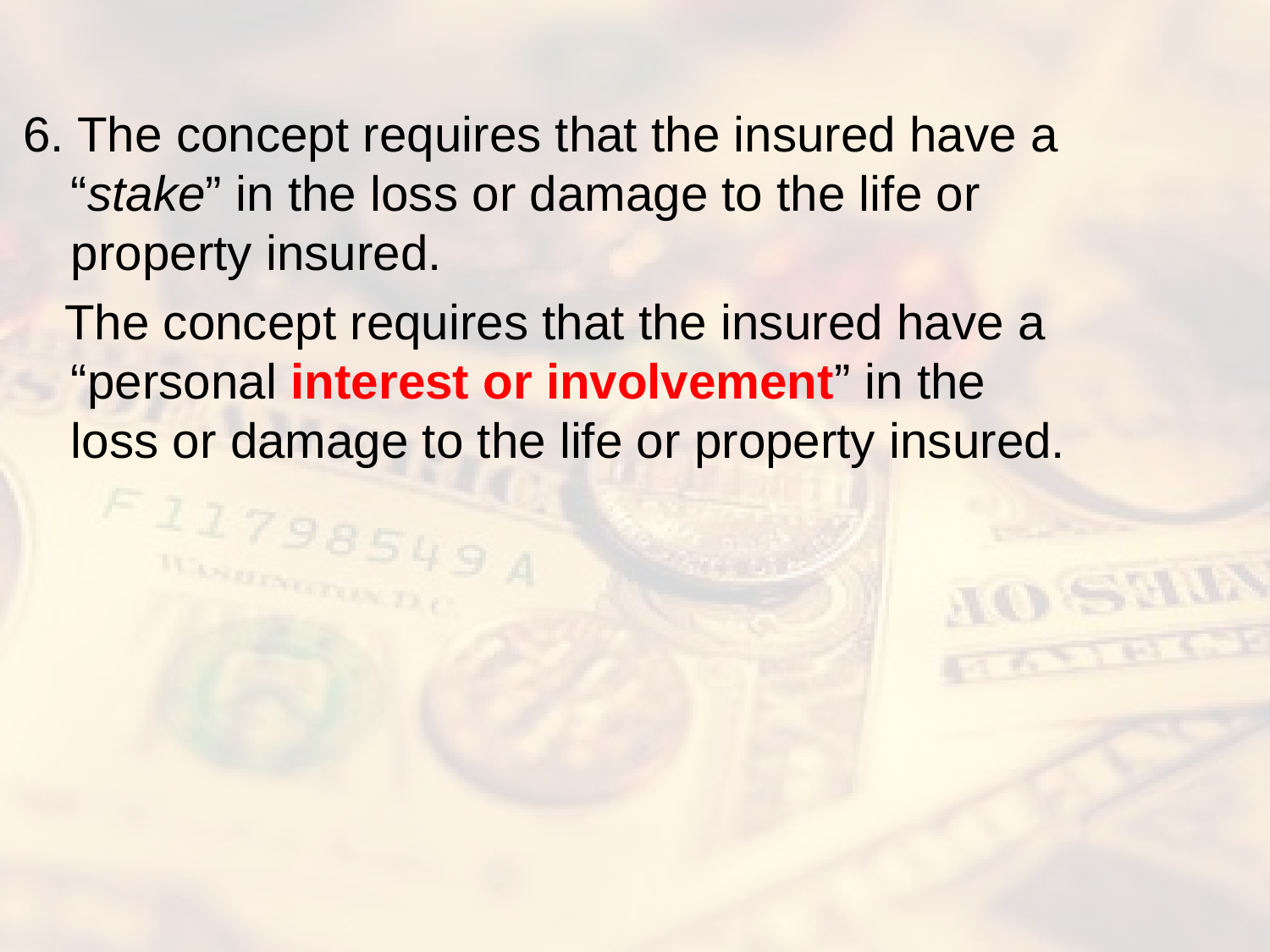

#
6. The concept requires that the insured have a “stake” in the loss or damage to the life or property insured.
   The concept requires that the insured have a “personal interest or involvement” in the loss or damage to the life or property insured.